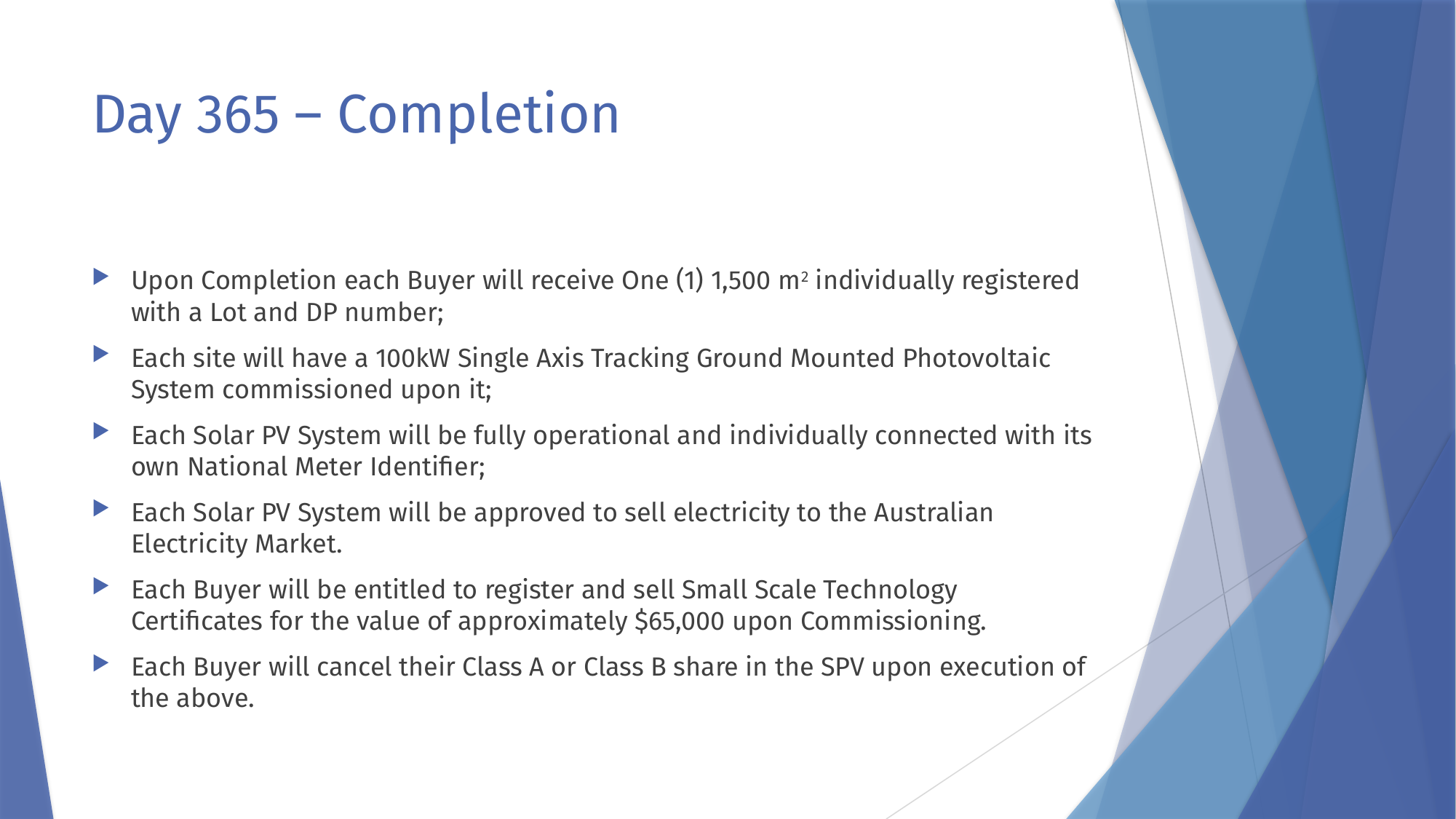

# Day 365 – Completion
Upon Completion each Buyer will receive One (1) 1,500 m2 individually registered with a Lot and DP number;
Each site will have a 100kW Single Axis Tracking Ground Mounted Photovoltaic System commissioned upon it;
Each Solar PV System will be fully operational and individually connected with its own National Meter Identifier;
Each Solar PV System will be approved to sell electricity to the Australian Electricity Market.
Each Buyer will be entitled to register and sell Small Scale Technology Certificates for the value of approximately $65,000 upon Commissioning.
Each Buyer will cancel their Class A or Class B share in the SPV upon execution of the above.